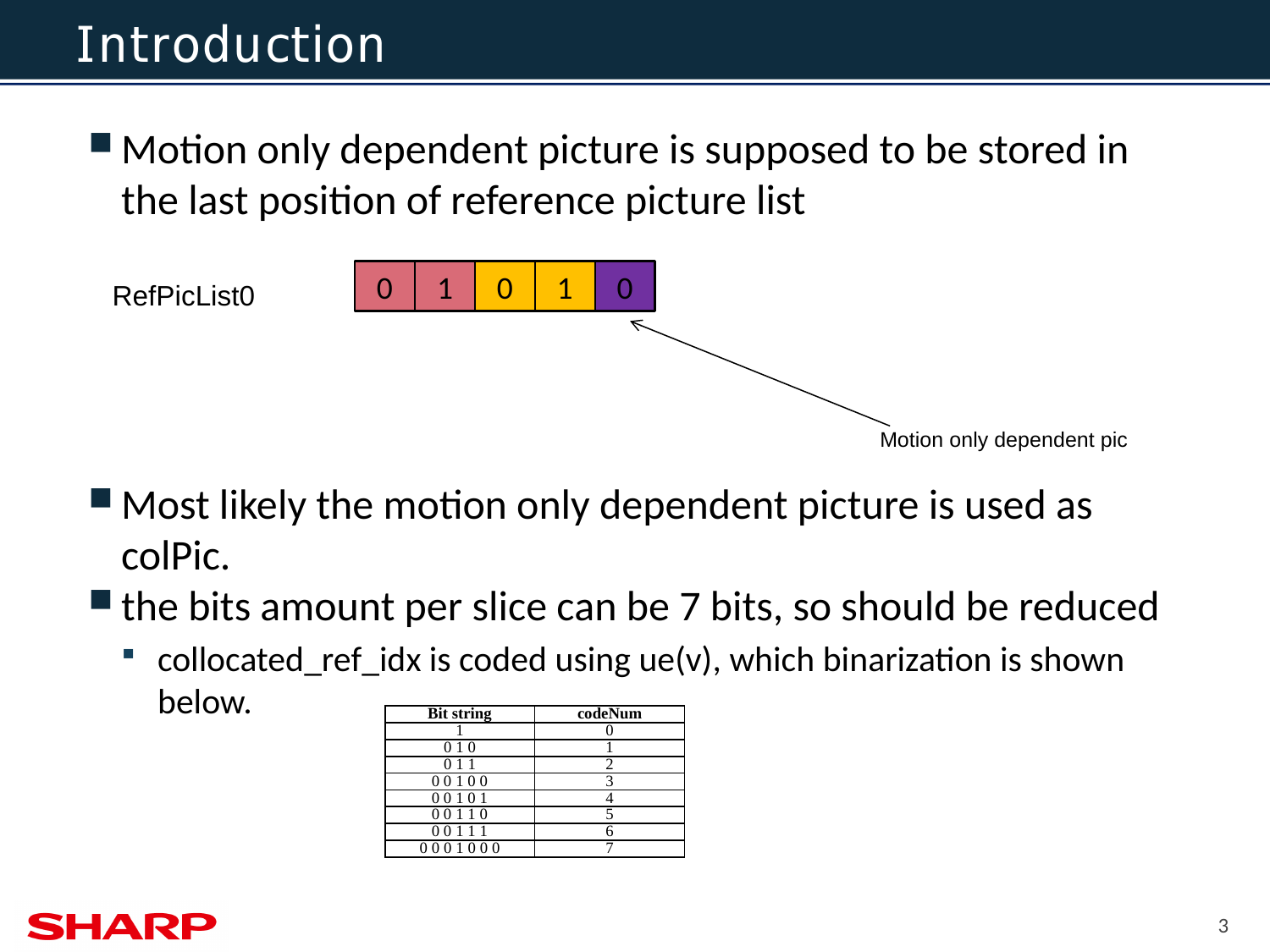

# Introduction
Motion only dependent picture is supposed to be stored in the last position of reference picture list

Most likely the motion only dependent picture is used as colPic.
the bits amount per slice can be 7 bits, so should be reduced
collocated_ref_idx is coded using ue(v), which binarization is shown below.
0
1
0
1
0
RefPicList0
Motion only dependent pic
| Bit string | codeNum |
| --- | --- |
| 1 | 0 |
| 0 1 0 | 1 |
| 0 1 1 | 2 |
| 0 0 1 0 0 | 3 |
| 0 0 1 0 1 | 4 |
| 0 0 1 1 0 | 5 |
| 0 0 1 1 1 | 6 |
| 0 0 0 1 0 0 0 | 7 |
3